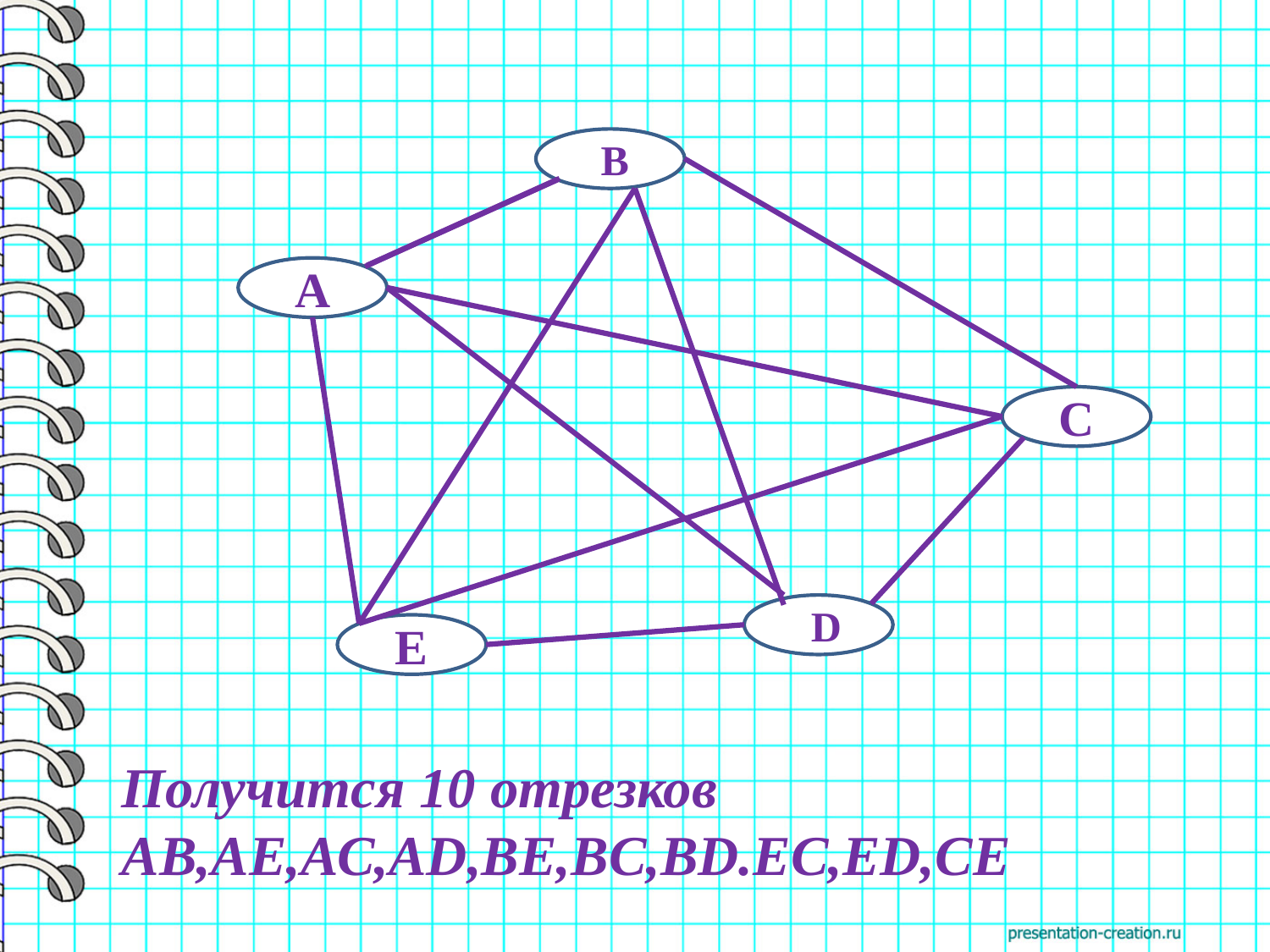

BBа
А
C
аD
E
Получится 10 отрезков
АВ,АЕ,АС,AD,BE,BC,BD.EC,ED,CE